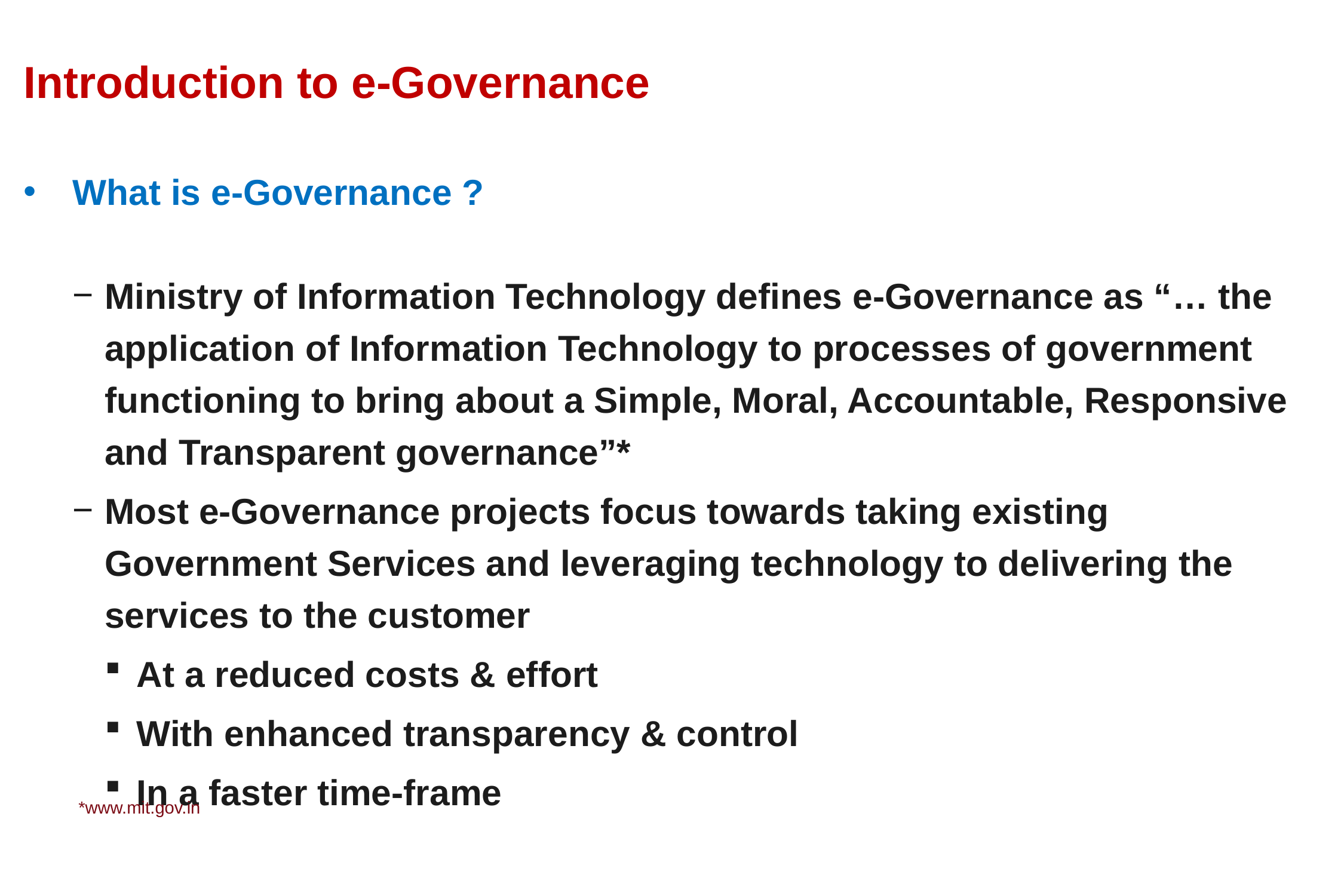

# Introduction to e-Governance
What is e-Governance ?

Ministry of Information Technology defines e-Governance as “… the application of Information Technology to processes of government functioning to bring about a Simple, Moral, Accountable, Responsive and Transparent governance”*
Most e-Governance projects focus towards taking existing Government Services and leveraging technology to delivering the services to the customer
At a reduced costs & effort
With enhanced transparency & control
In a faster time-frame

*www.mit.gov.in